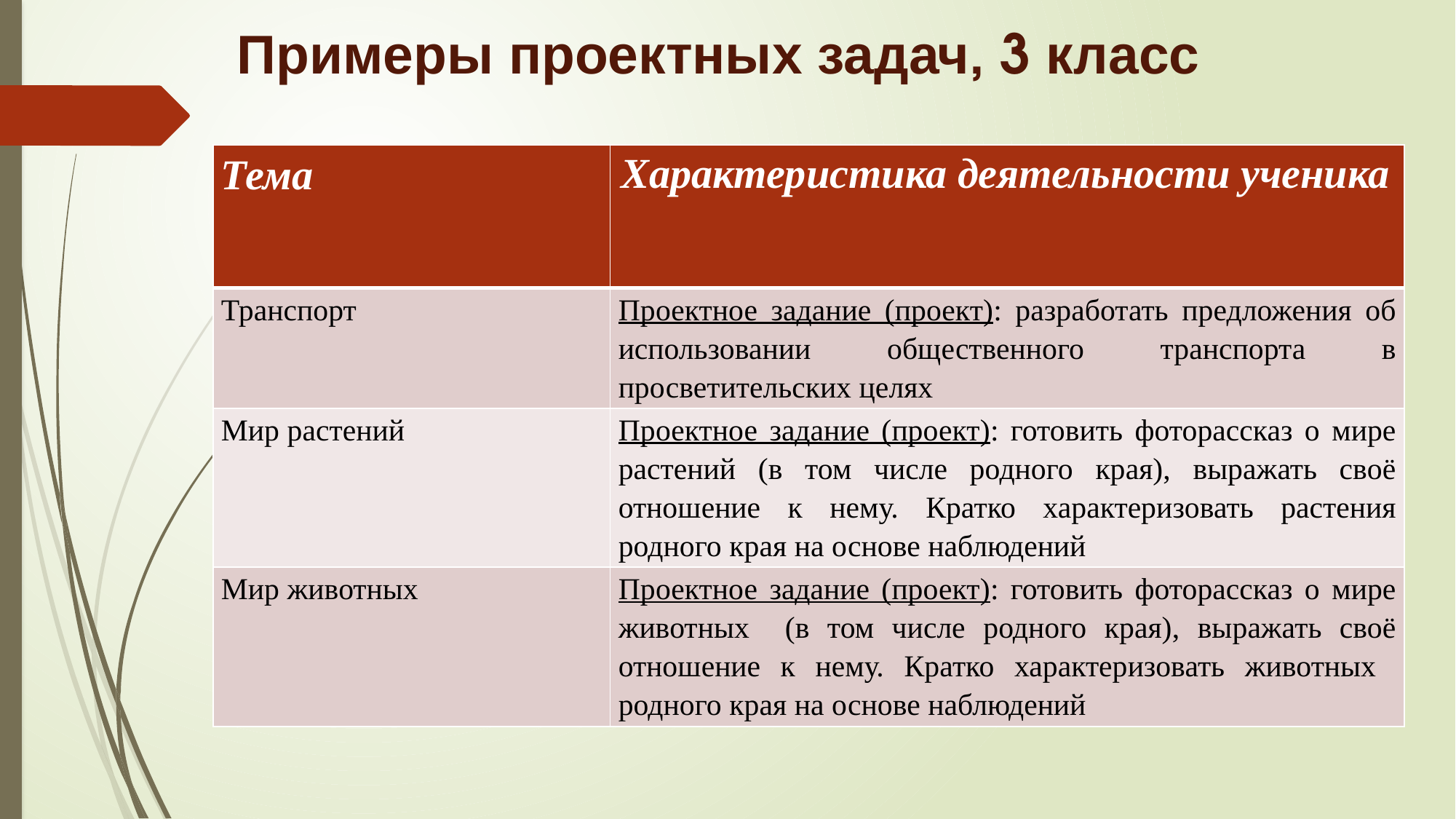

# Примеры проектных задач, 3 класс
| Тема | Характеристика деятельности ученика |
| --- | --- |
| Транспорт | Проектное задание (проект): разработать предложения об использовании общественного транспорта в просветительских целях |
| Мир растений | Проектное задание (проект): готовить фоторассказ о мире растений (в том числе родного края), выражать своё отношение к нему. Кратко характеризовать растения родного края на основе наблюдений |
| Мир животных | Проектное задание (проект): готовить фоторассказ о мире животных (в том числе родного края), выражать своё отношение к нему. Кратко характеризовать животных родного края на основе наблюдений |